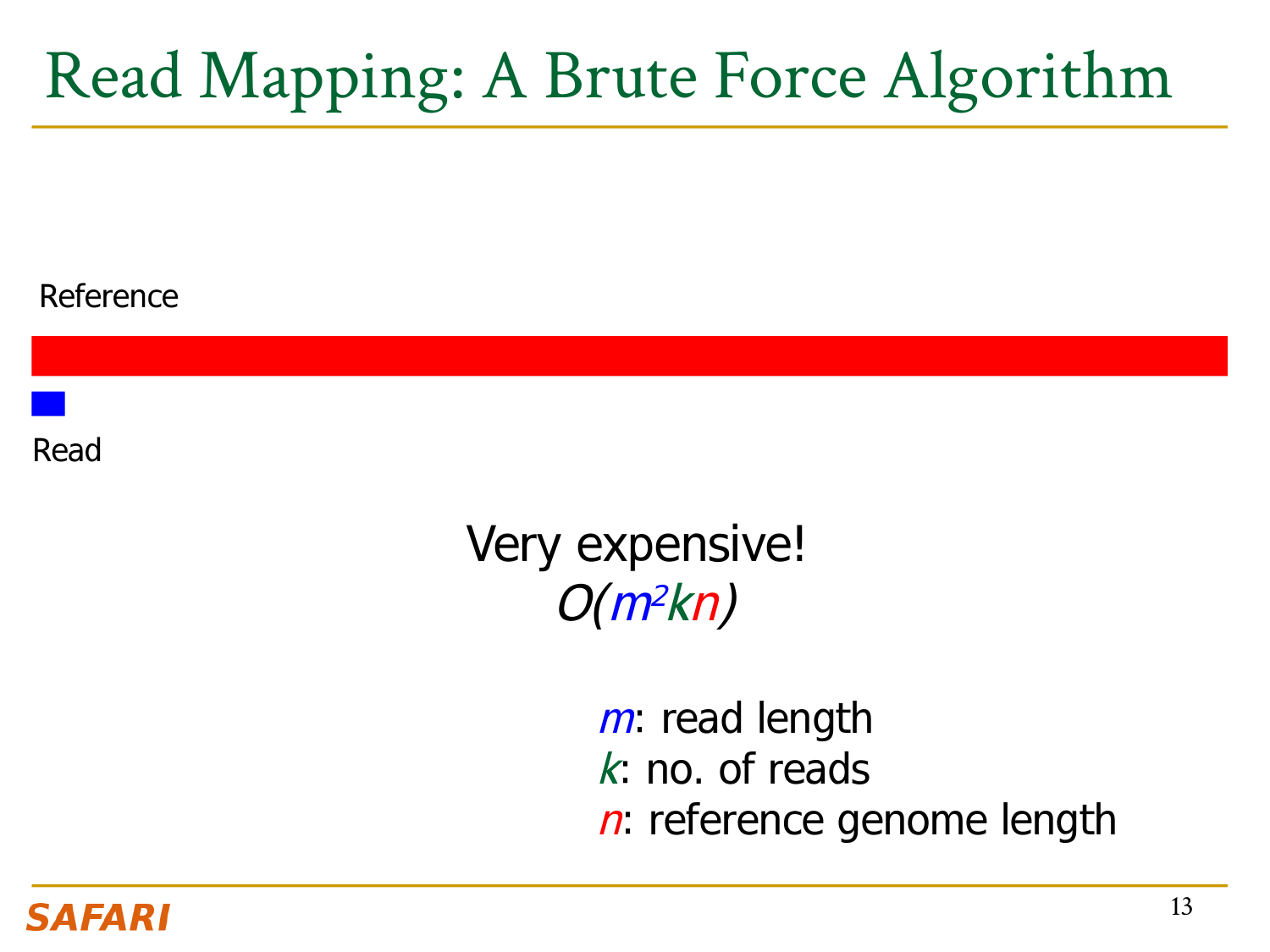

# Read Mapping: A Brute Force Algorithm
Reference

Read
Very expensive!
O(m2kn)
m: read length
k: no. of reads
n: reference genome length
13